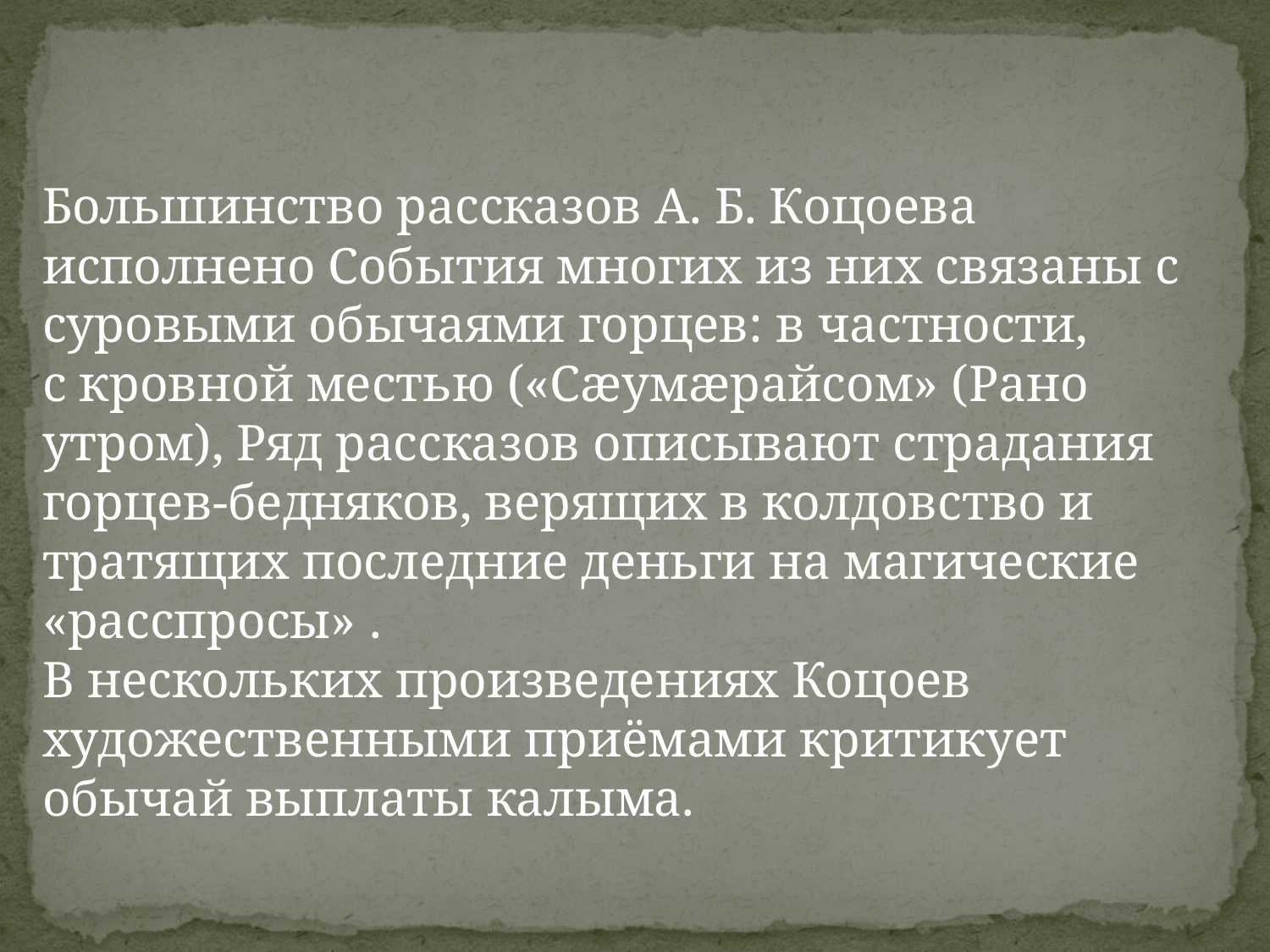

Большинство рассказов А. Б. Коцоева исполнено События многих из них связаны с суровыми обычаями горцев: в частности, с кровной местью («Сæумæрайсом» (Рано утром), Ряд рассказов описывают страдания горцев-бедняков, верящих в колдовство и тратящих последние деньги на магические «расспросы» .
В нескольких произведениях Коцоев художественными приёмами критикует обычай выплаты калыма.